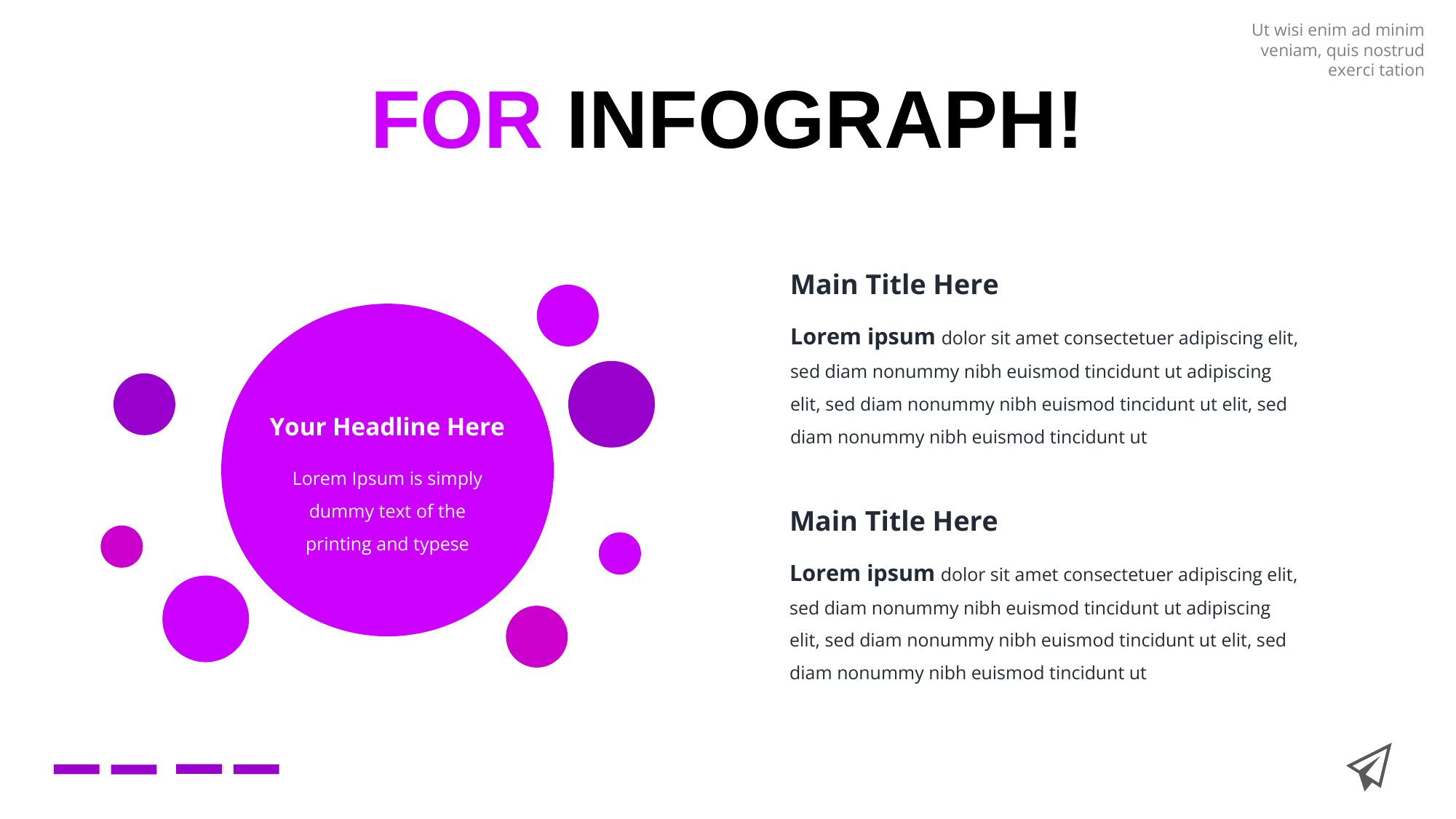

Ut wisi enim ad minim veniam, quis nostrud exerci tation
FOR INFOGRAPH!
Main Title Here

Lorem ipsum dolor sit amet consectetuer adipiscing elit, sed diam nonummy nibh euismod tincidunt ut adipiscing elit, sed diam nonummy nibh euismod tincidunt ut elit, sed diam nonummy nibh euismod tincidunt ut
Your Headline Here
Lorem Ipsum is simply dummy text of the printing and typese
Main Title Here
Lorem ipsum dolor sit amet consectetuer adipiscing elit, sed diam nonummy nibh euismod tincidunt ut adipiscing elit, sed diam nonummy nibh euismod tincidunt ut elit, sed diam nonummy nibh euismod tincidunt ut